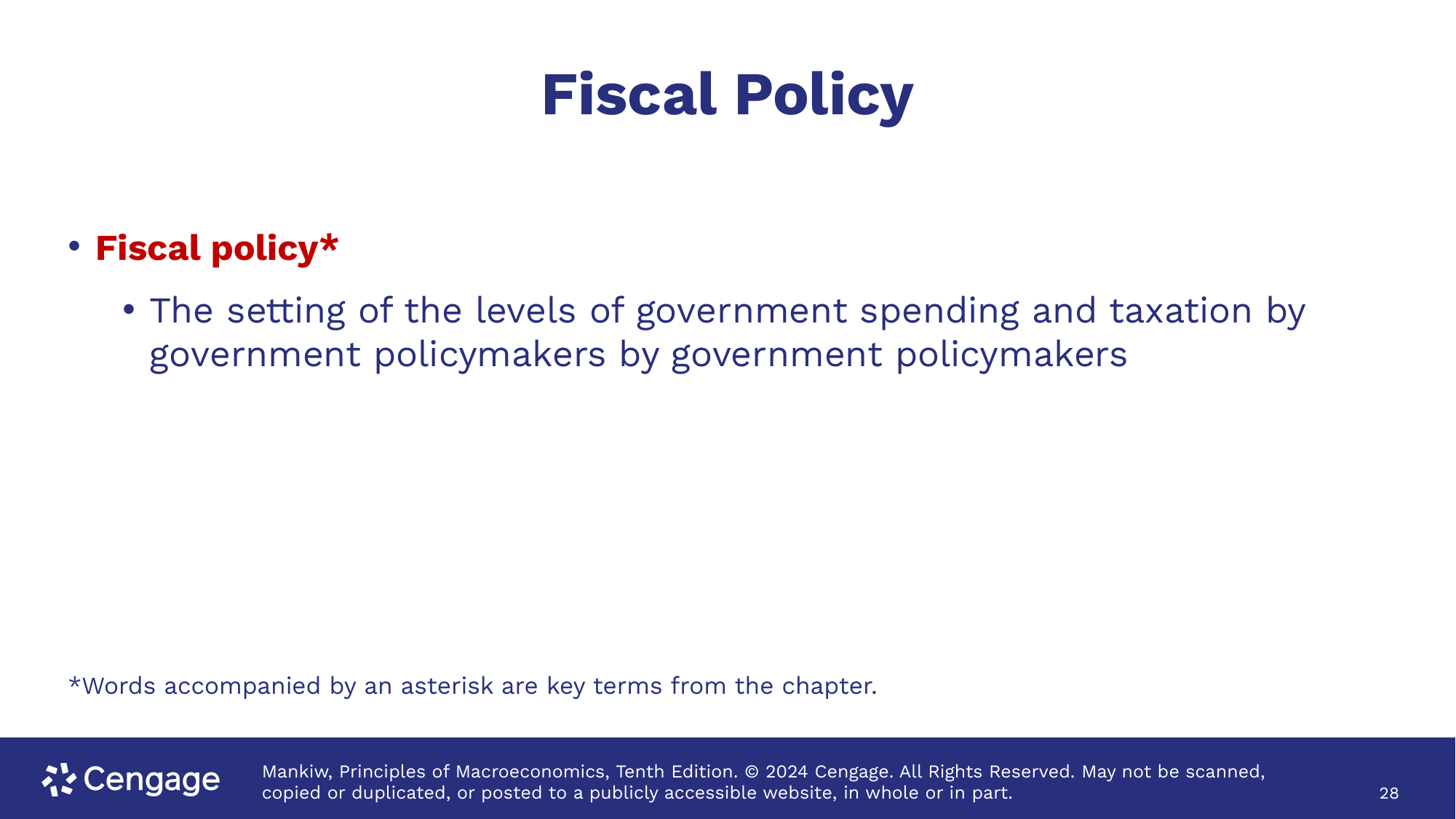

# Fiscal Policy
Fiscal policy*
The setting of the levels of government spending and taxation by government policymakers by government policymakers

*Words accompanied by an asterisk are key terms from the chapter.